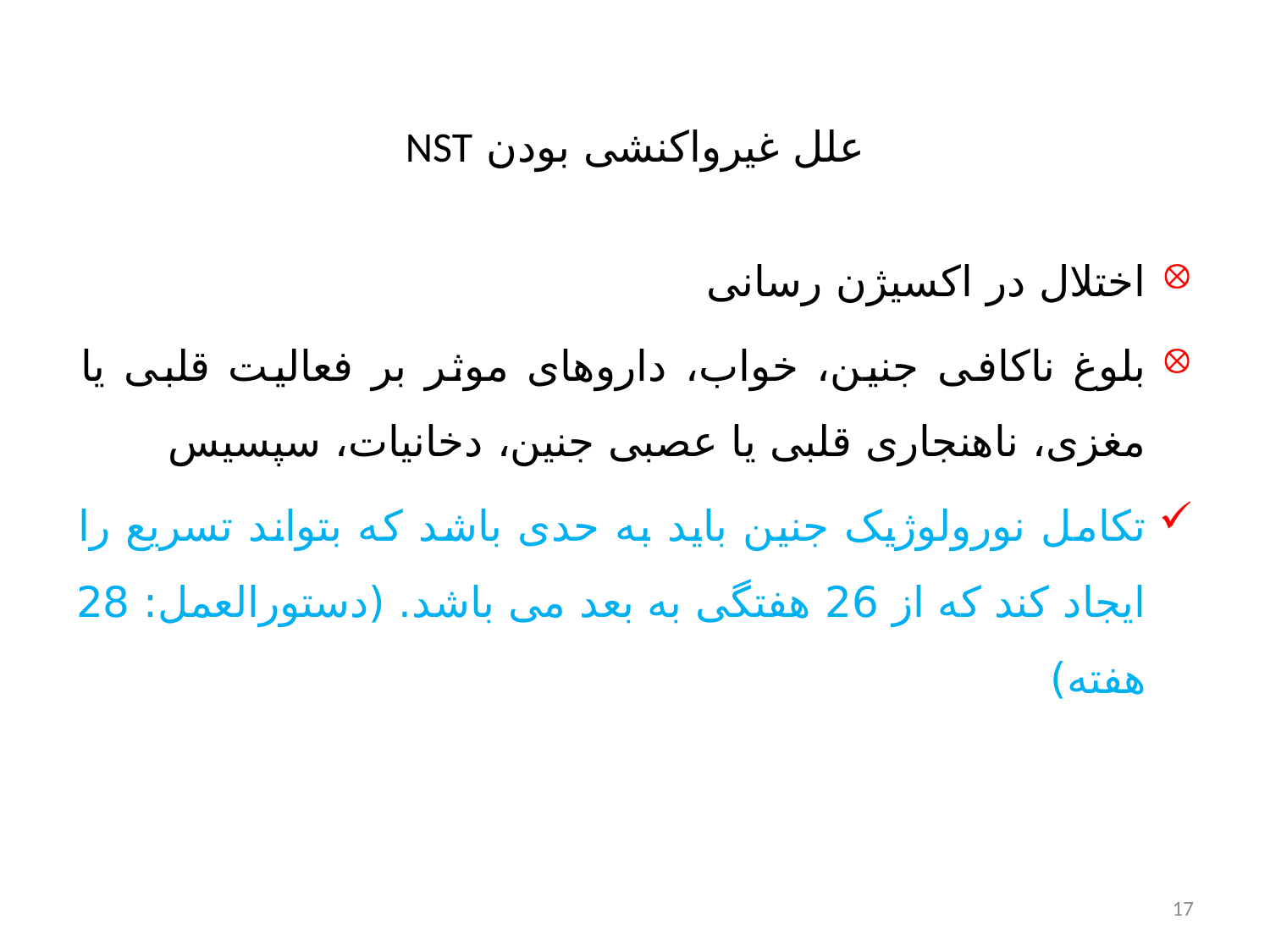

# علل غیرواکنشی بودن NST
اختلال در اکسیژن رسانی
بلوغ ناکافی جنین، خواب، داروهای موثر بر فعالیت قلبی یا مغزی، ناهنجاری قلبی یا عصبی جنین، دخانیات، سپسیس
تکامل نورولوژیک جنین باید به حدی باشد که بتواند تسریع را ایجاد کند که از 26 هفتگی به بعد می باشد. (دستورالعمل: 28 هفته)
17